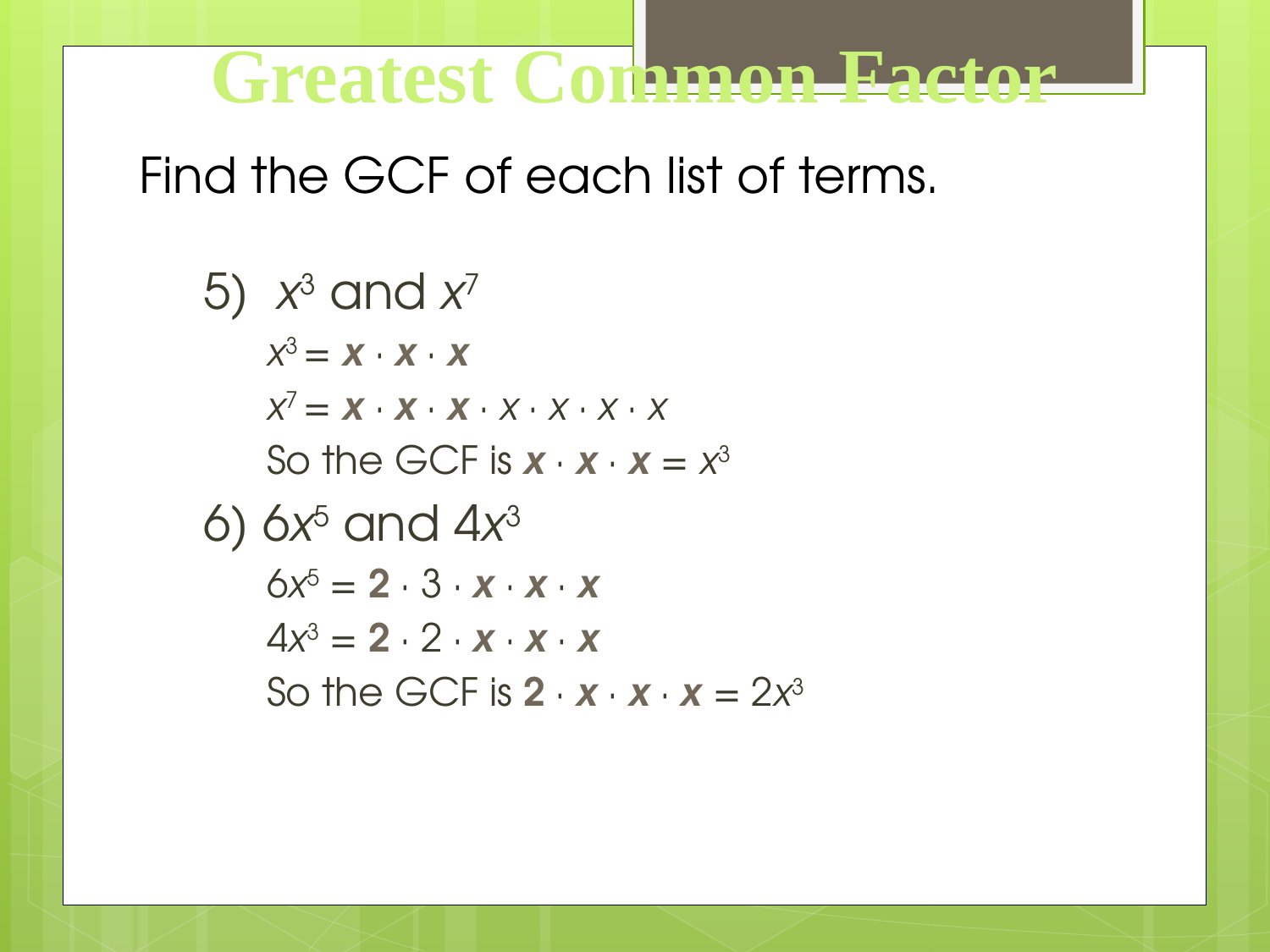

Greatest Common Factor
Find the GCF of each list of terms.
5)  x3 and x7
x3 = x · x · x
x7 = x · x · x · x · x · x · x
So the GCF is x · x · x = x3
6) 6x5 and 4x3
6x5 = 2 · 3 · x · x · x
4x3 = 2 · 2 · x · x · x
So the GCF is 2 · x · x · x = 2x3